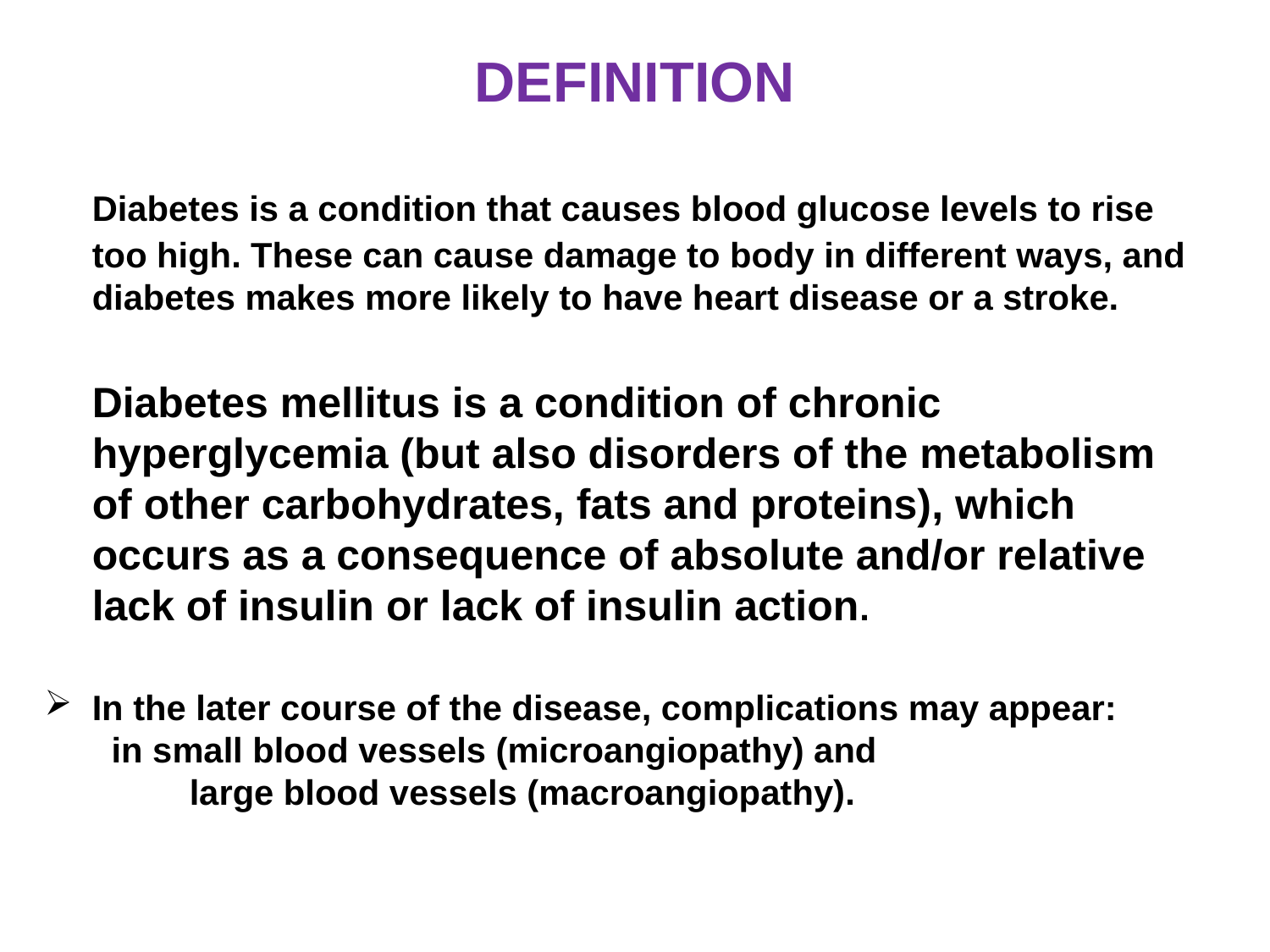

# DEFINITION
  	Diabetes is a condition that causes blood glucose levels to rise too high. These can cause damage to body in different ways, and diabetes makes more likely to have heart disease or a stroke.

	Diabetes mellitus is a condition of chronic hyperglycemia (but also disorders of the metabolism of other carbohydrates, fats and proteins), which occurs as a consequence of absolute and/or relative lack of insulin or lack of insulin action.

In the later course of the disease, complications may appear:          in small blood vessels (microangiopathy) and		                   large blood vessels (macroangiopathy).